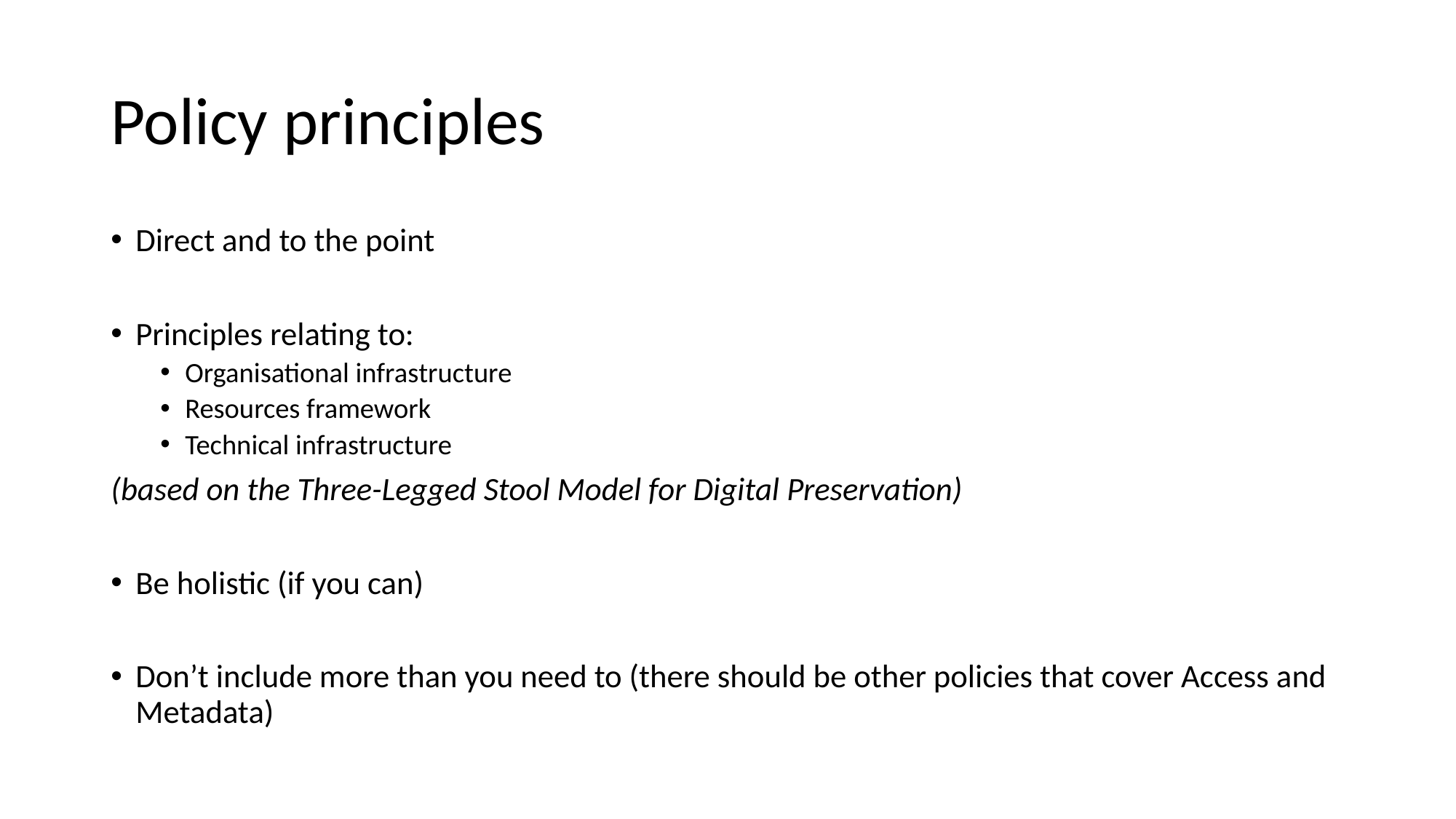

# Policy principles
Direct and to the point

Principles relating to:
Organisational infrastructure
Resources framework
Technical infrastructure
(based on the Three-Legged Stool Model for Digital Preservation)

Be holistic (if you can)

Don’t include more than you need to (there should be other policies that cover Access and Metadata)